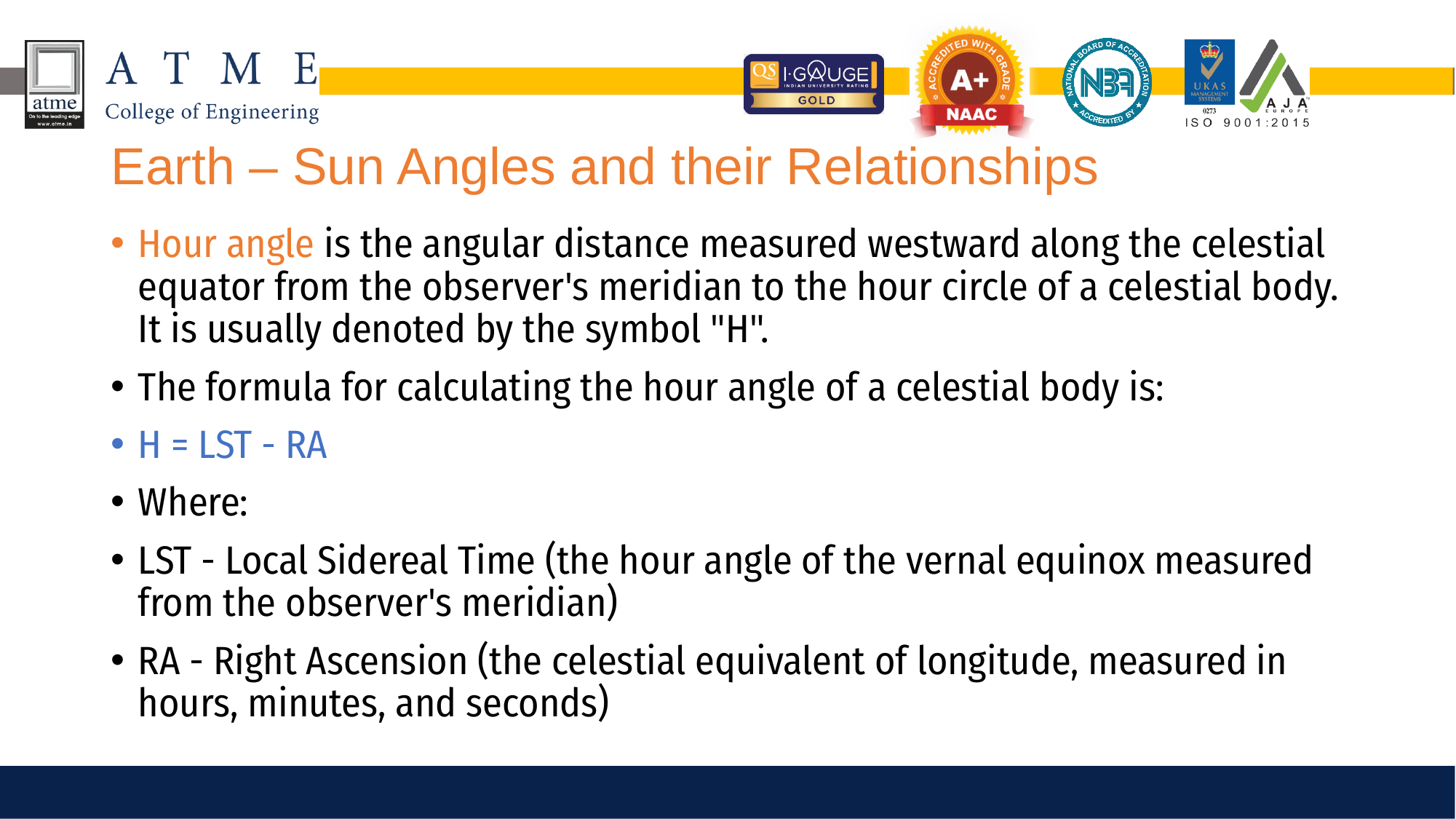

# Earth – Sun Angles and their Relationships
Hour angle is the angular distance measured westward along the celestial equator from the observer's meridian to the hour circle of a celestial body. It is usually denoted by the symbol "H".
The formula for calculating the hour angle of a celestial body is:
H = LST - RA
Where:
LST - Local Sidereal Time (the hour angle of the vernal equinox measured from the observer's meridian)
RA - Right Ascension (the celestial equivalent of longitude, measured in hours, minutes, and seconds)